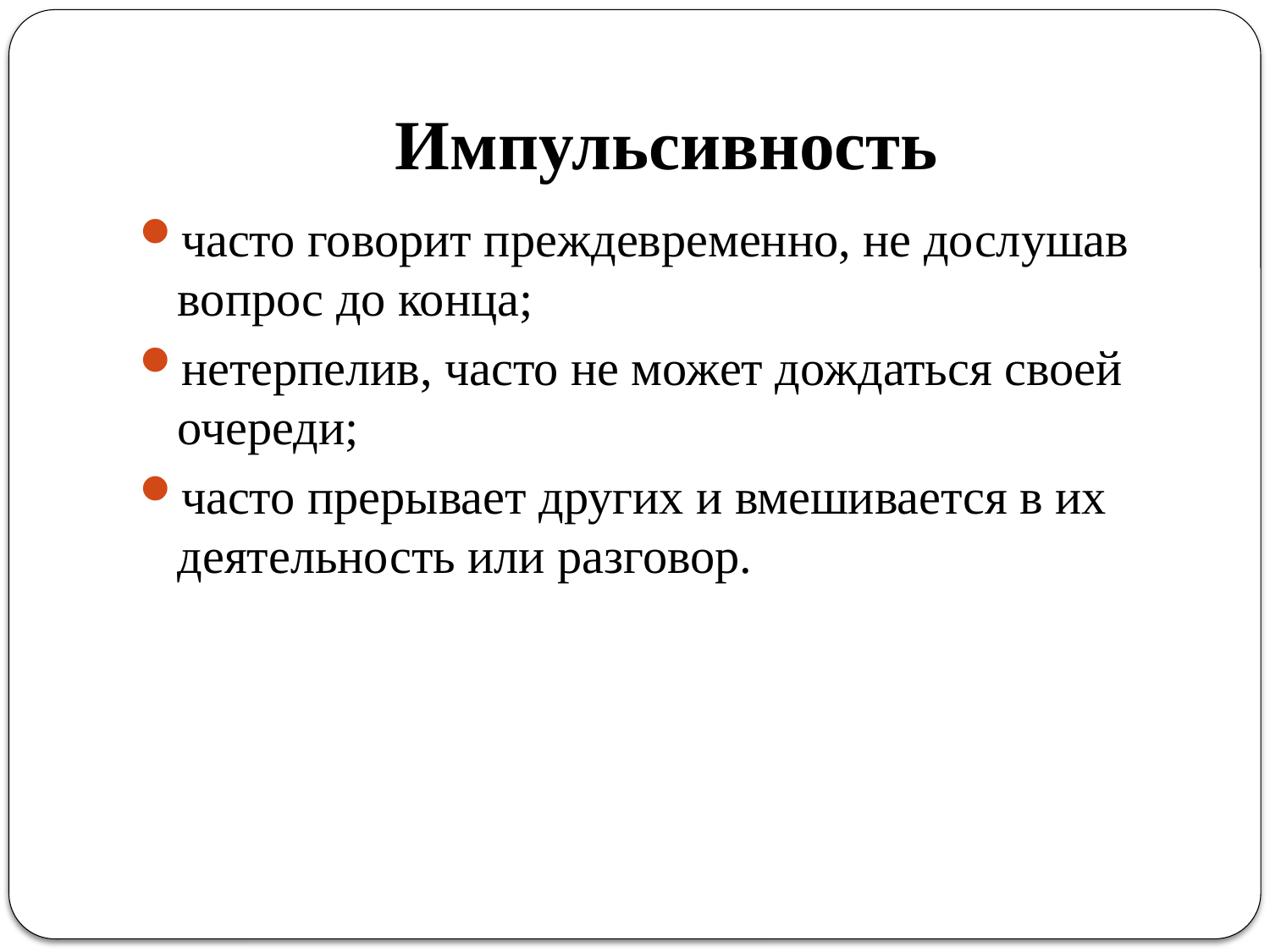

# Импульсивность
часто говорит преждевременно, не дослушав вопрос до конца;
нетерпелив, часто не может дождаться своей очереди;
часто прерывает других и вмешивается в их деятельность или разговор.